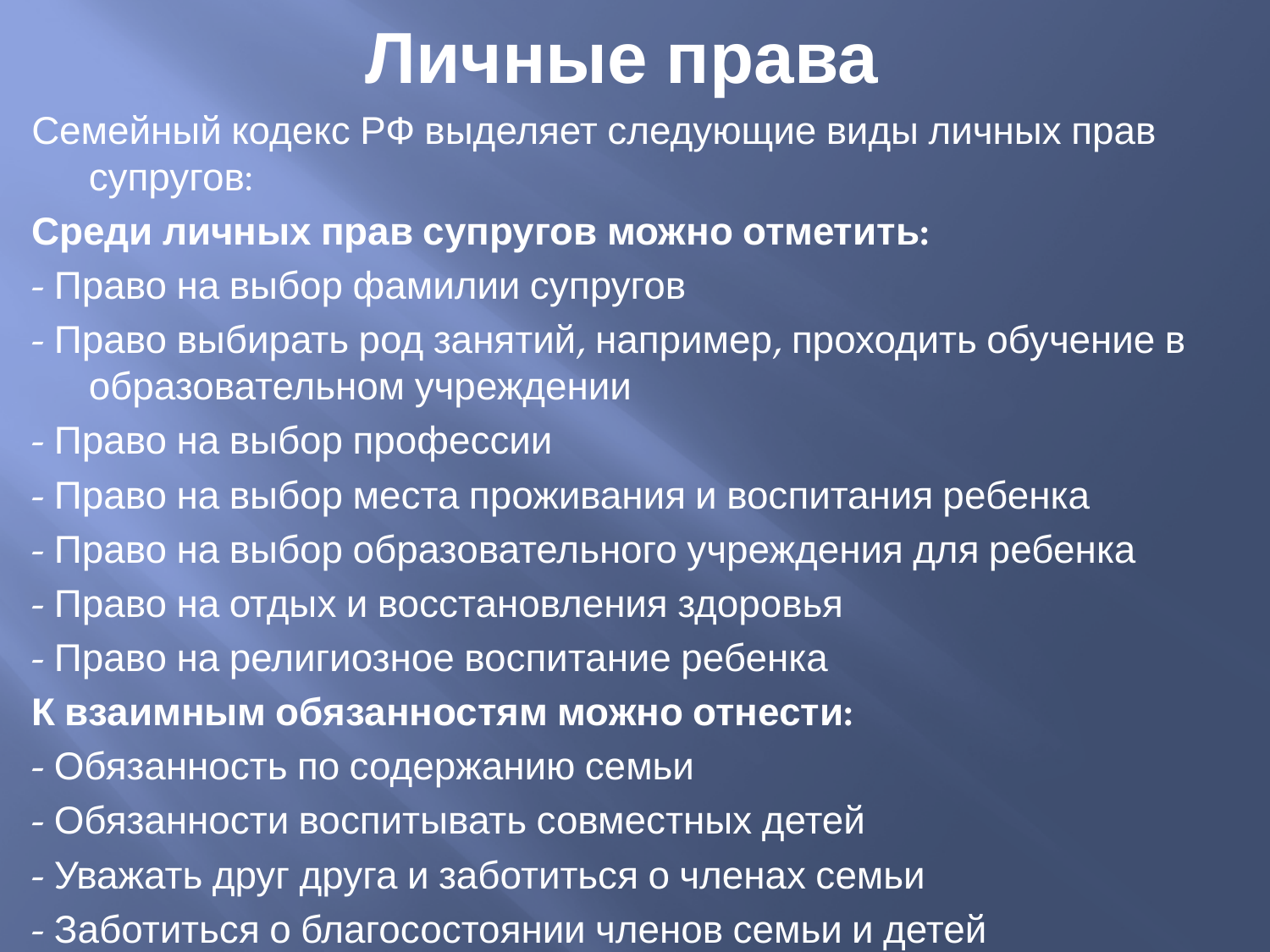

# Личные права
Семейный кодекс РФ выделяет следующие виды личных прав супругов:
Среди личных прав супругов можно отметить:
- Право на выбор фамилии супругов
- Право выбирать род занятий, например, проходить обучение в образовательном учреждении
- Право на выбор профессии
- Право на выбор места проживания и воспитания ребенка
- Право на выбор образовательного учреждения для ребенка
- Право на отдых и восстановления здоровья
- Право на религиозное воспитание ребенка
К взаимным обязанностям можно отнести:
- Обязанность по содержанию семьи
- Обязанности воспитывать совместных детей
- Уважать друг друга и заботиться о членах семьи
- Заботиться о благосостоянии членов семьи и детей